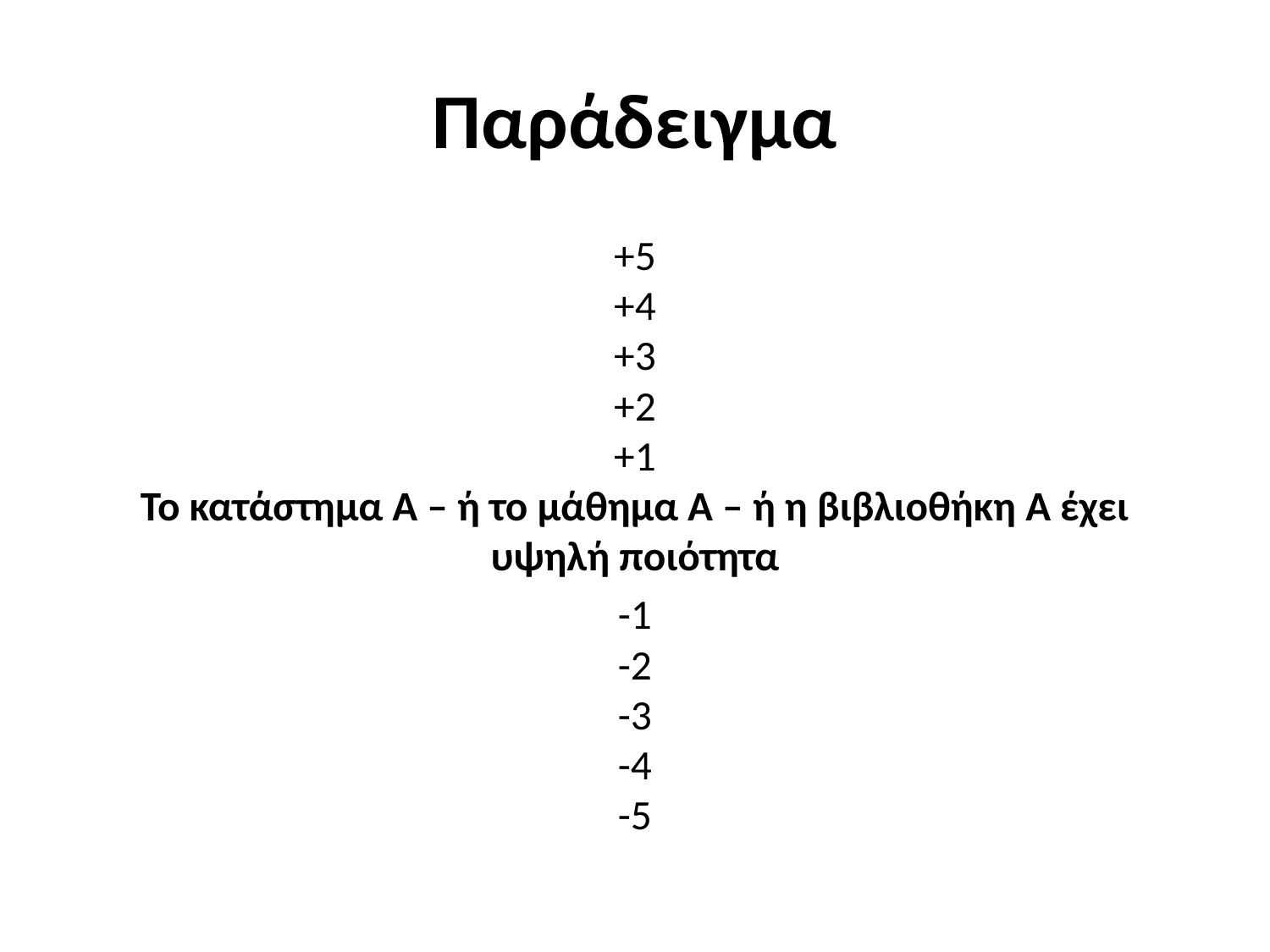

# Παράδειγμα
+5
+4
+3
+2
+1
Το κατάστημα Α – ή το μάθημα Α – ή η βιβλιοθήκη Α έχει υψηλή ποιότητα
-1
-2
-3
-4
-5